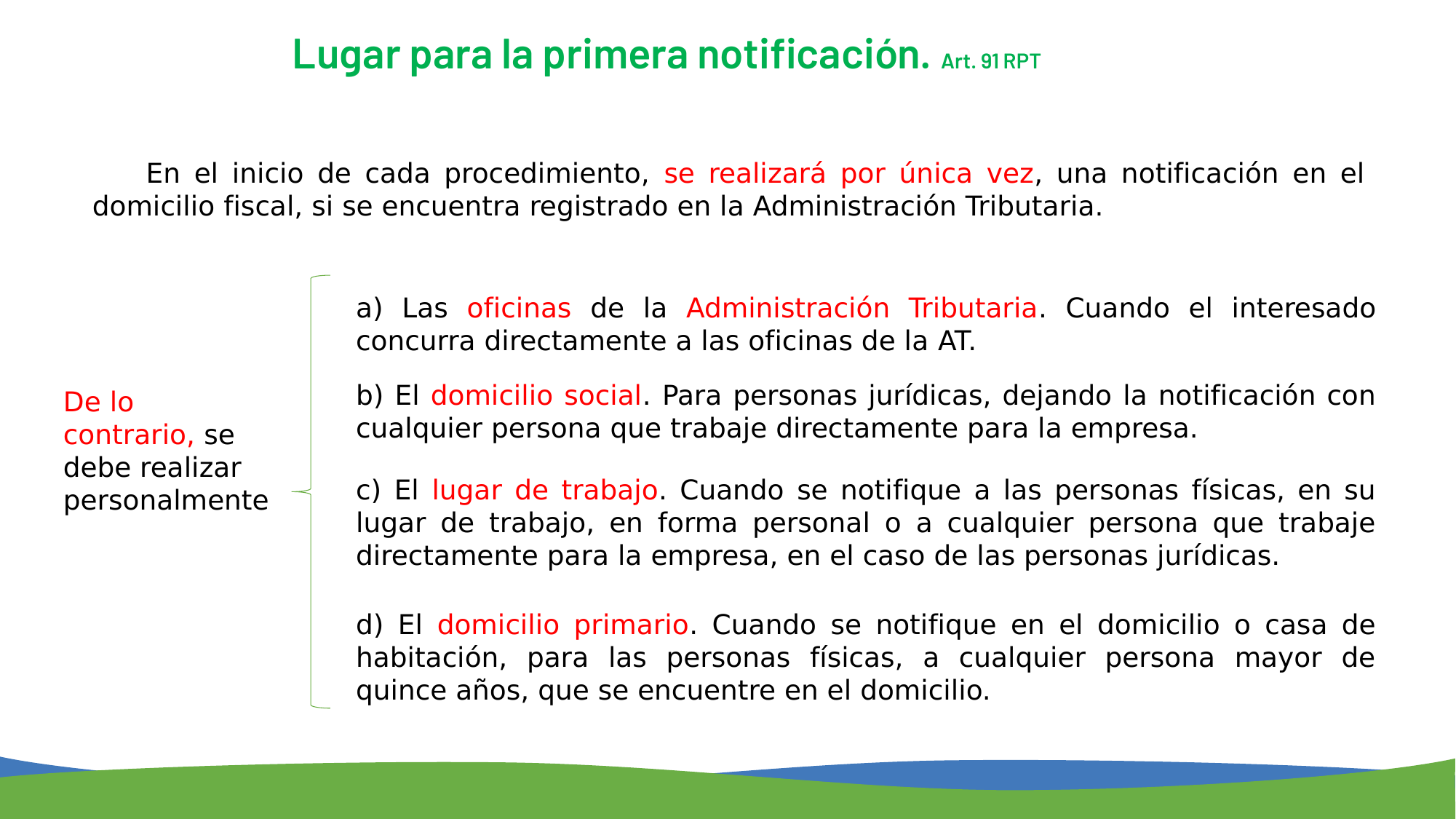

Lugar para la primera notificación. Art. 91 RPT
En el inicio de cada procedimiento, se realizará por única vez, una notificación en el domicilio fiscal, si se encuentra registrado en la Administración Tributaria.

a) Las oficinas de la Administración Tributaria. Cuando el interesado concurra directamente a las oficinas de la AT.

b) El domicilio social. Para personas jurídicas, dejando la notificación con cualquier persona que trabaje directamente para la empresa.

c) El lugar de trabajo. Cuando se notifique a las personas físicas, en su lugar de trabajo, en forma personal o a cualquier persona que trabaje directamente para la empresa, en el caso de las personas jurídicas.

d) El domicilio primario. Cuando se notifique en el domicilio o casa de habitación, para las personas físicas, a cualquier persona mayor de quince años, que se encuentre en el domicilio.
De lo contrario, se debe realizar personalmente